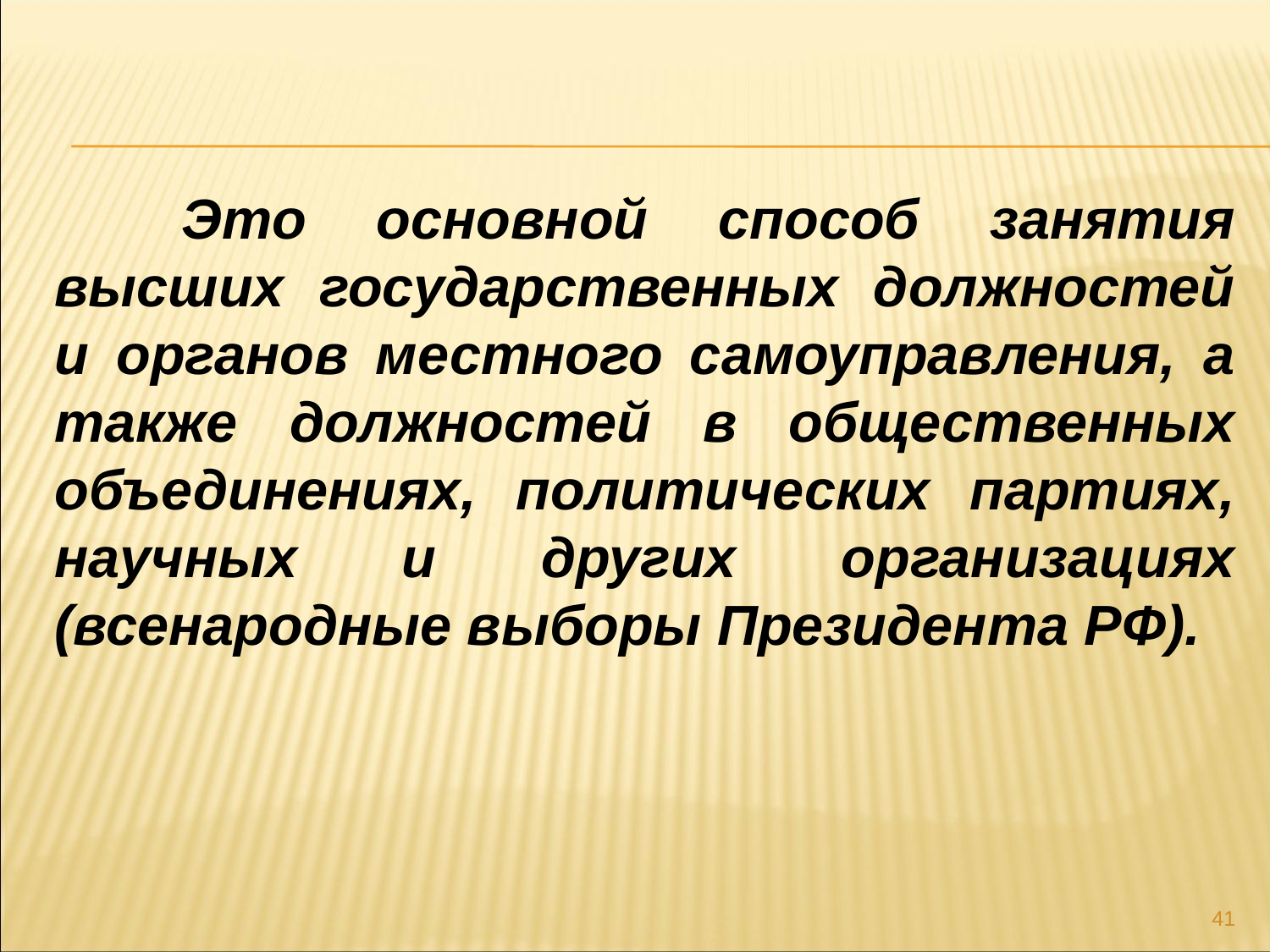

Это основной способ занятия высших государственных должностей и органов местного самоуправления, а также должностей в общественных объединениях, политических партиях, научных и других организациях (всенародные выборы Президента РФ).

41